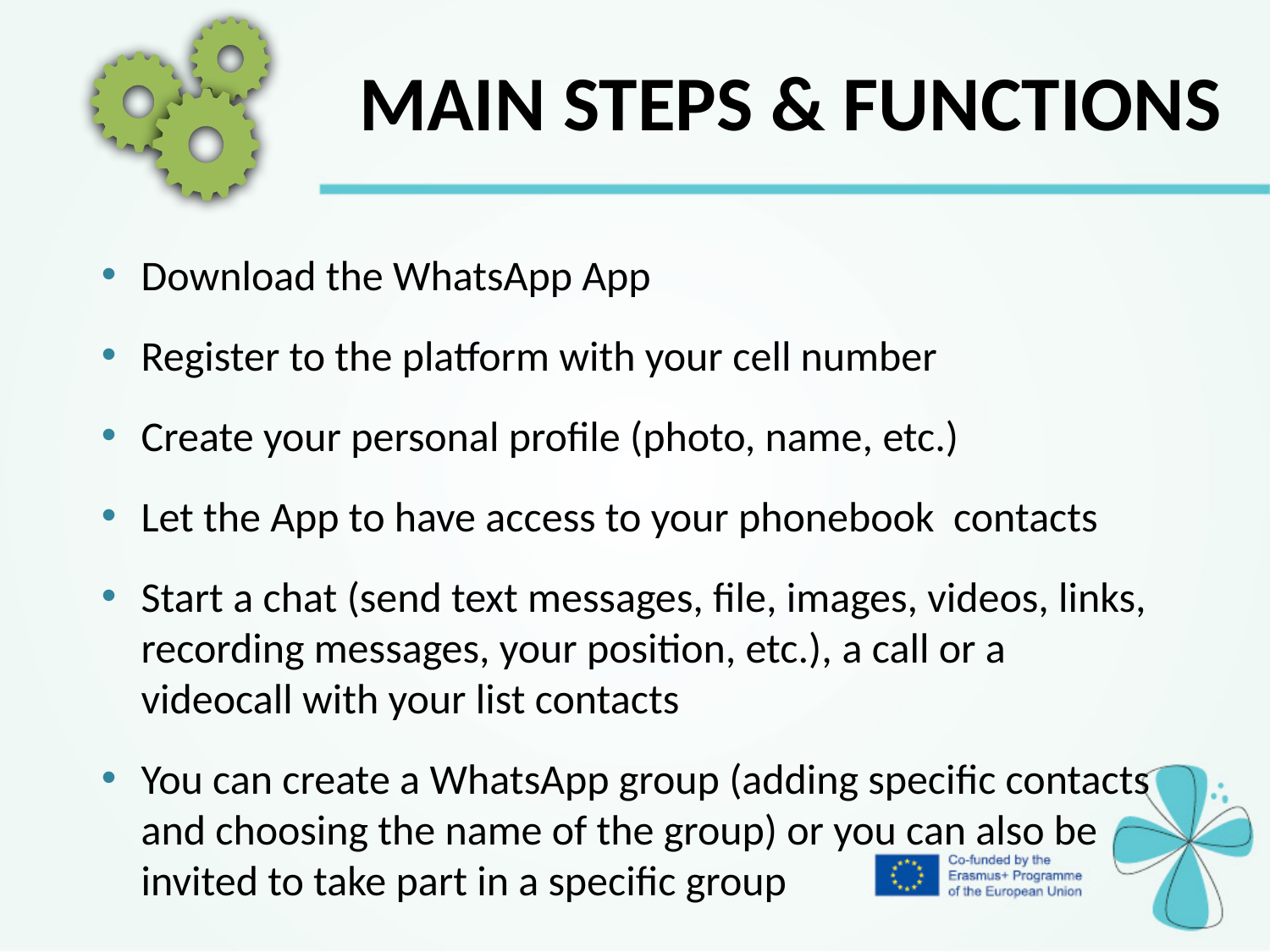

MAIN STEPS & FUNCTIONS
Download the WhatsApp App

Register to the platform with your cell number

Create your personal profile (photo, name, etc.)

Let the App to have access to your phonebook  contacts

Start a chat (send text messages, file, images, videos, links, recording messages, your position, etc.), a call or a videocall with your list contacts

You can create a WhatsApp group (adding specific contacts and choosing the name of the group) or you can also be invited to take part in a specific group